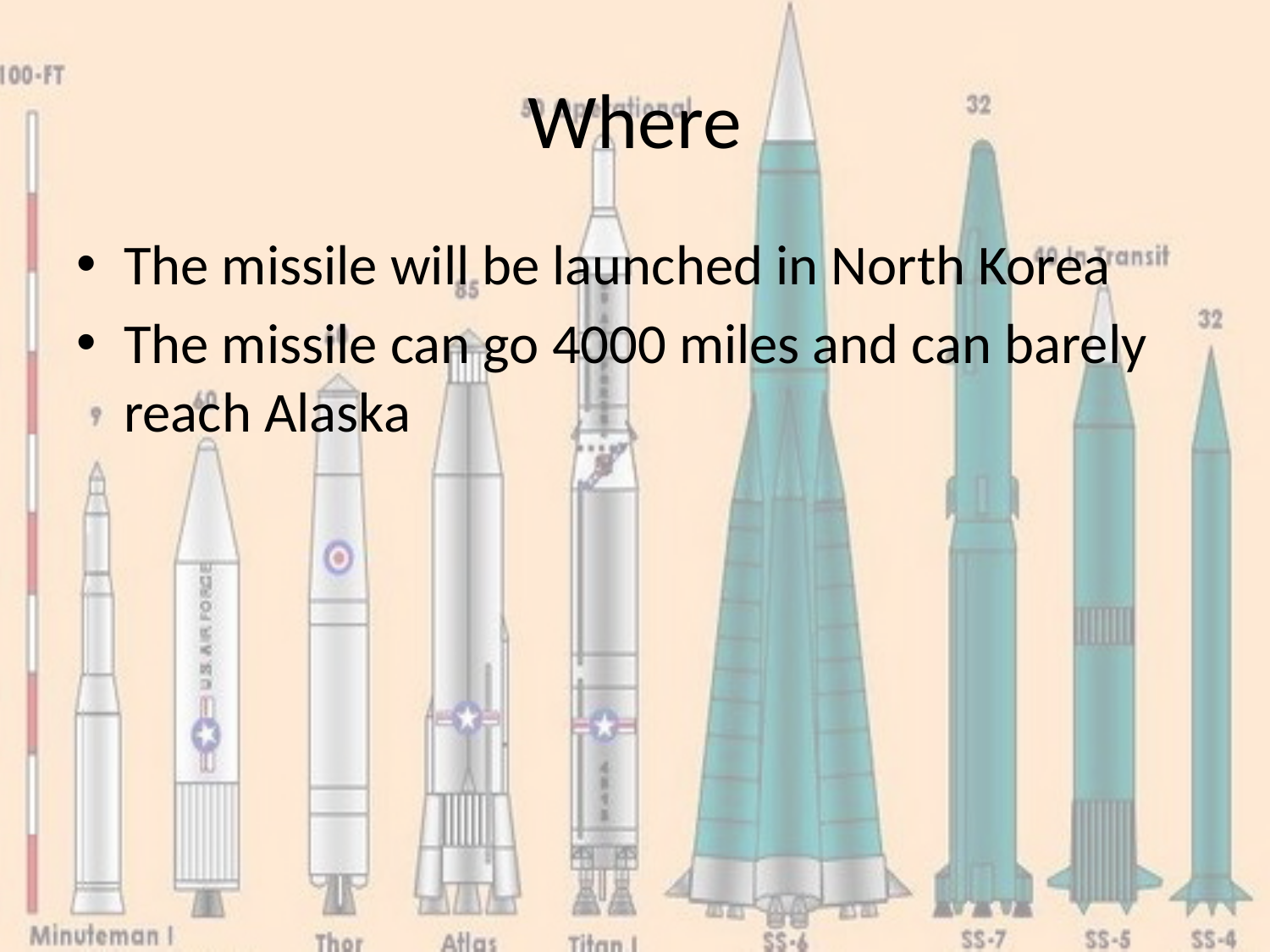

# Where
The missile will be launched in North Korea
The missile can go 4000 miles and can barely reach Alaska